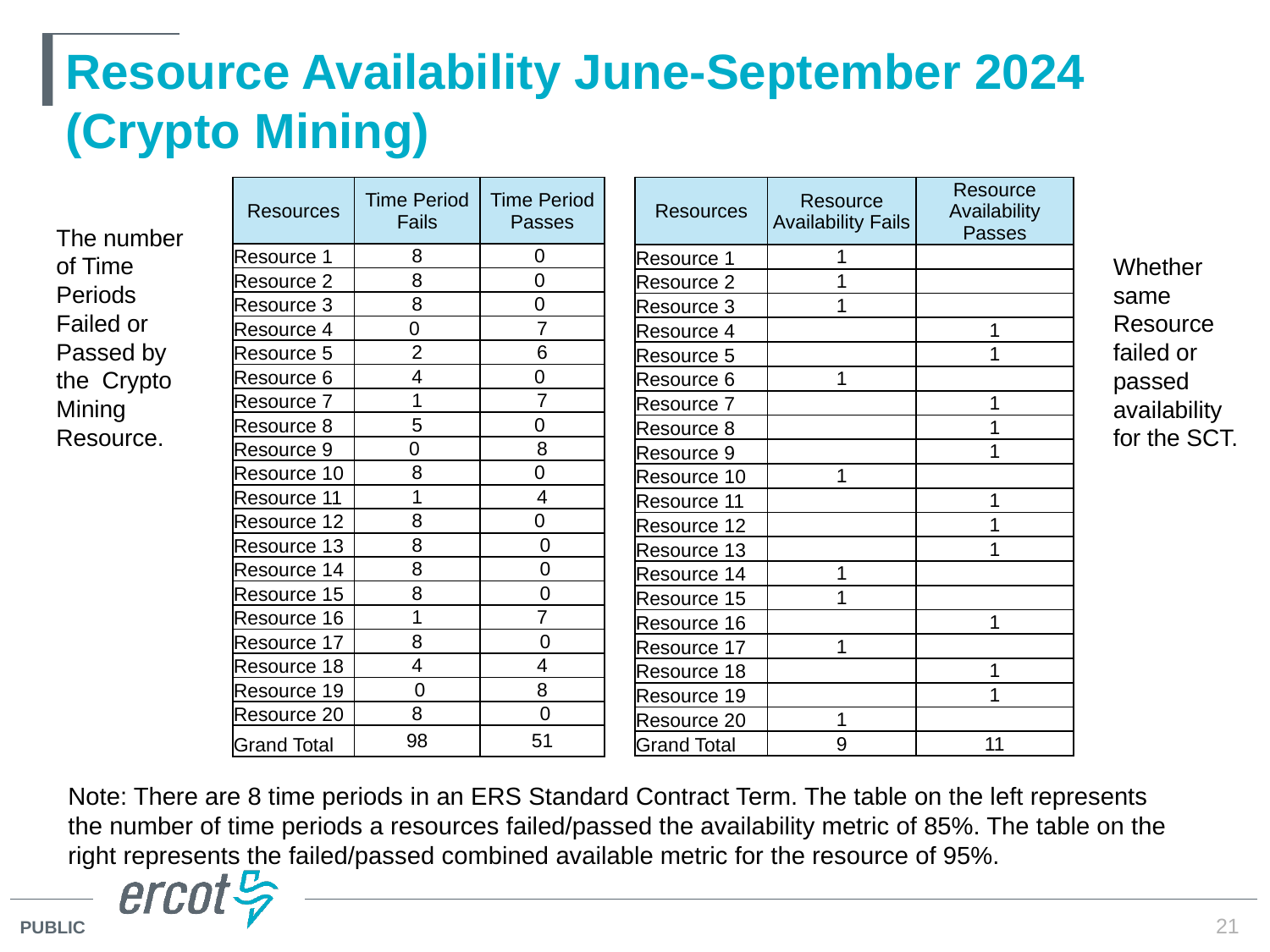

# Resource Availability June-September 2024 (Crypto Mining)
| Resources | Time Period Fails | Time Period Passes |
| --- | --- | --- |
| Resource 1 | 8 | 0 |
| Resource 2 | 8 | 0 |
| Resource 3 | 8 | 0 |
| Resource 4 | 0 | 7 |
| Resource 5 | 2 | 6 |
| Resource 6 | 4 | 0 |
| Resource 7 | 1 | 7 |
| Resource 8 | 5 | 0 |
| Resource 9 | 0 | 8 |
| Resource 10 | 8 | 0 |
| Resource 11 | 1 | 4 |
| Resource 12 | 8 | 0 |
| Resource 13 | 8 | 0 |
| Resource 14 | 8 | 0 |
| Resource 15 | 8 | 0 |
| Resource 16 | 1 | 7 |
| Resource 17 | 8 | 0 |
| Resource 18 | 4 | 4 |
| Resource 19 | 0 | 8 |
| Resource 20 | 8 | 0 |
| Grand Total | 98 | 51 |
| Resources | Resource Availability Fails | Resource Availability Passes |
| --- | --- | --- |
| Resource 1 | 1 |  |
| Resource 2 | 1 |  |
| Resource 3 | 1 |  |
| Resource 4 |  | 1 |
| Resource 5 |  | 1 |
| Resource 6 | 1 |  |
| Resource 7 |  | 1 |
| Resource 8 |  | 1 |
| Resource 9 |  | 1 |
| Resource 10 | 1 |  |
| Resource 11 |  | 1 |
| Resource 12 |  | 1 |
| Resource 13 |  | 1 |
| Resource 14 | 1 |  |
| Resource 15 | 1 |  |
| Resource 16 |  | 1 |
| Resource 17 | 1 |  |
| Resource 18 |  | 1 |
| Resource 19 |  | 1 |
| Resource 20 | 1 |  |
| Grand Total | 9 | 11 |
The number of Time Periods Failed or Passed by the  Crypto Mining Resource.
Whether same Resource failed or passed availability for the SCT.
Note: There are 8 time periods in an ERS Standard Contract Term. The table on the left represents the number of time periods a resources failed/passed the availability metric of 85%. The table on the right represents the failed/passed combined available metric for the resource of 95%.
21